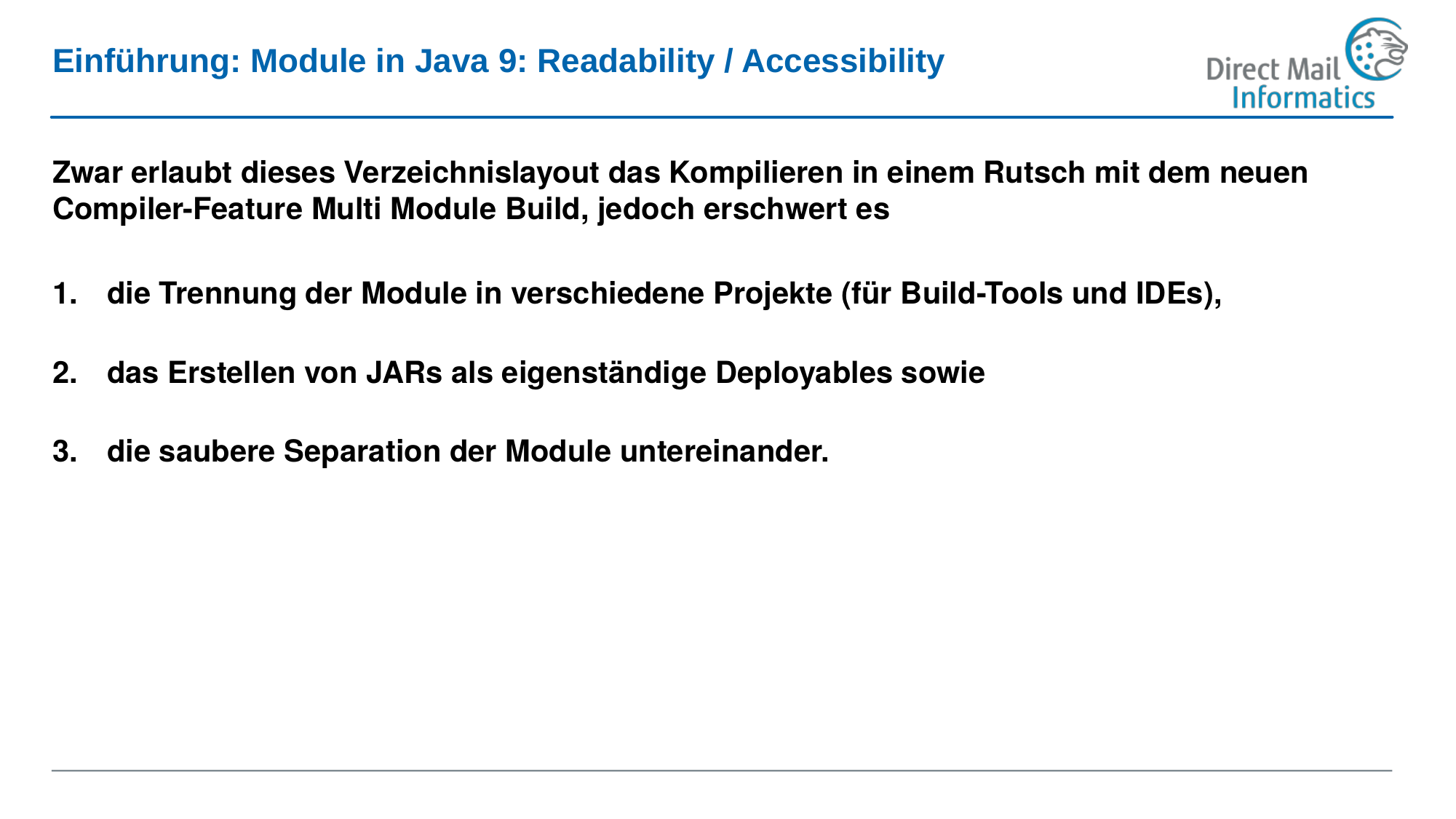

# Einführung: Module in Java 9: Readability / Accessibility
Zwar erlaubt dieses Verzeichnislayout das Kompilieren in einem Rutsch mit dem neuen Compiler-Feature Multi Module Build, jedoch erschwert es

die Trennung der Module in verschiedene Projekte (für Build-Tools und IDEs),
das Erstellen von JARs als eigenständige Deployables sowie
die saubere Separation der Module untereinander.